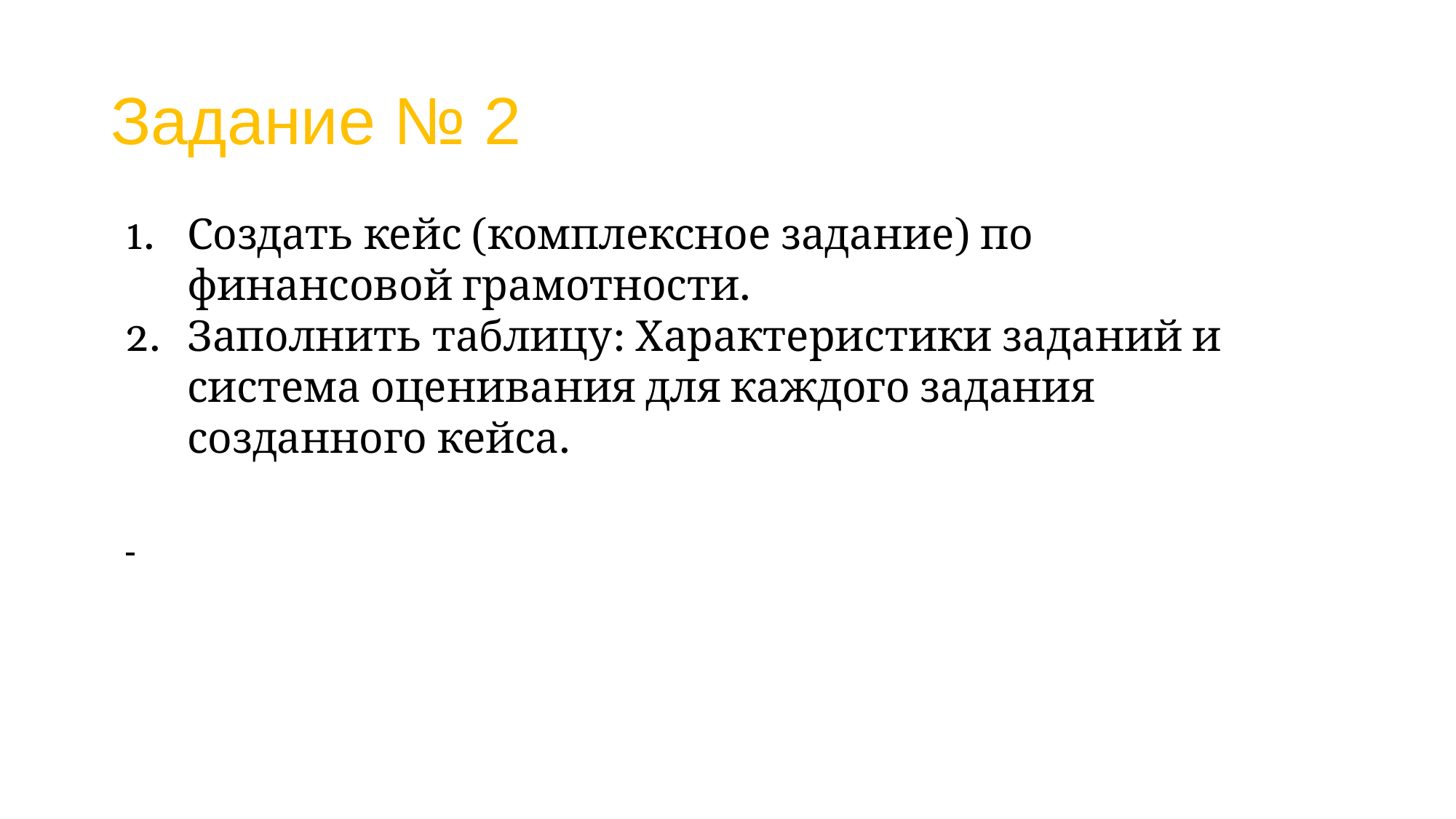

# Задание № 2
Создать кейс (комплексное задание) по финансовой грамотности.
Заполнить таблицу: Характеристики заданий и система оценивания для каждого задания созданного кейса.